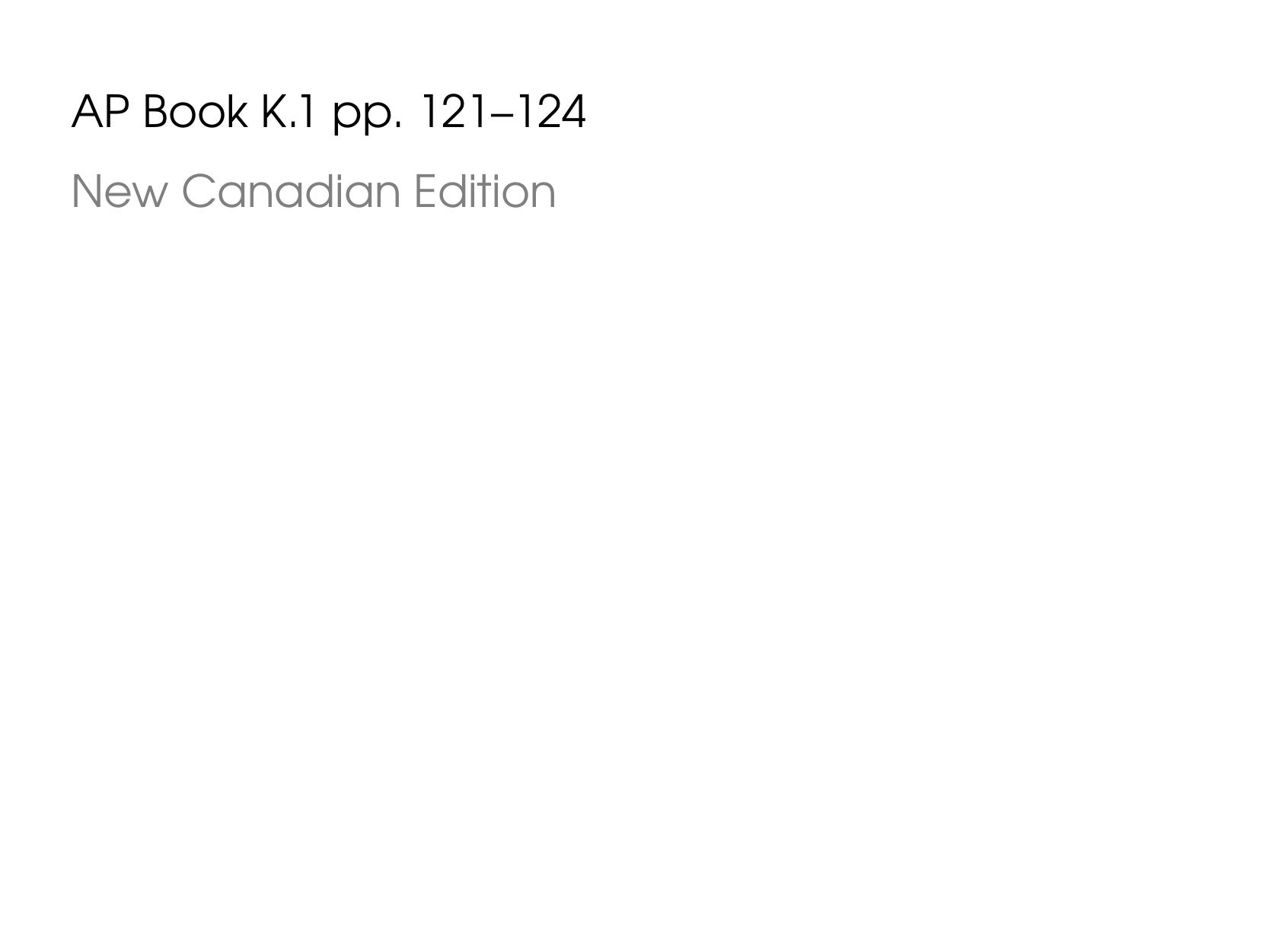

AP Book K.1 pp. 121–124
New Canadian Edition